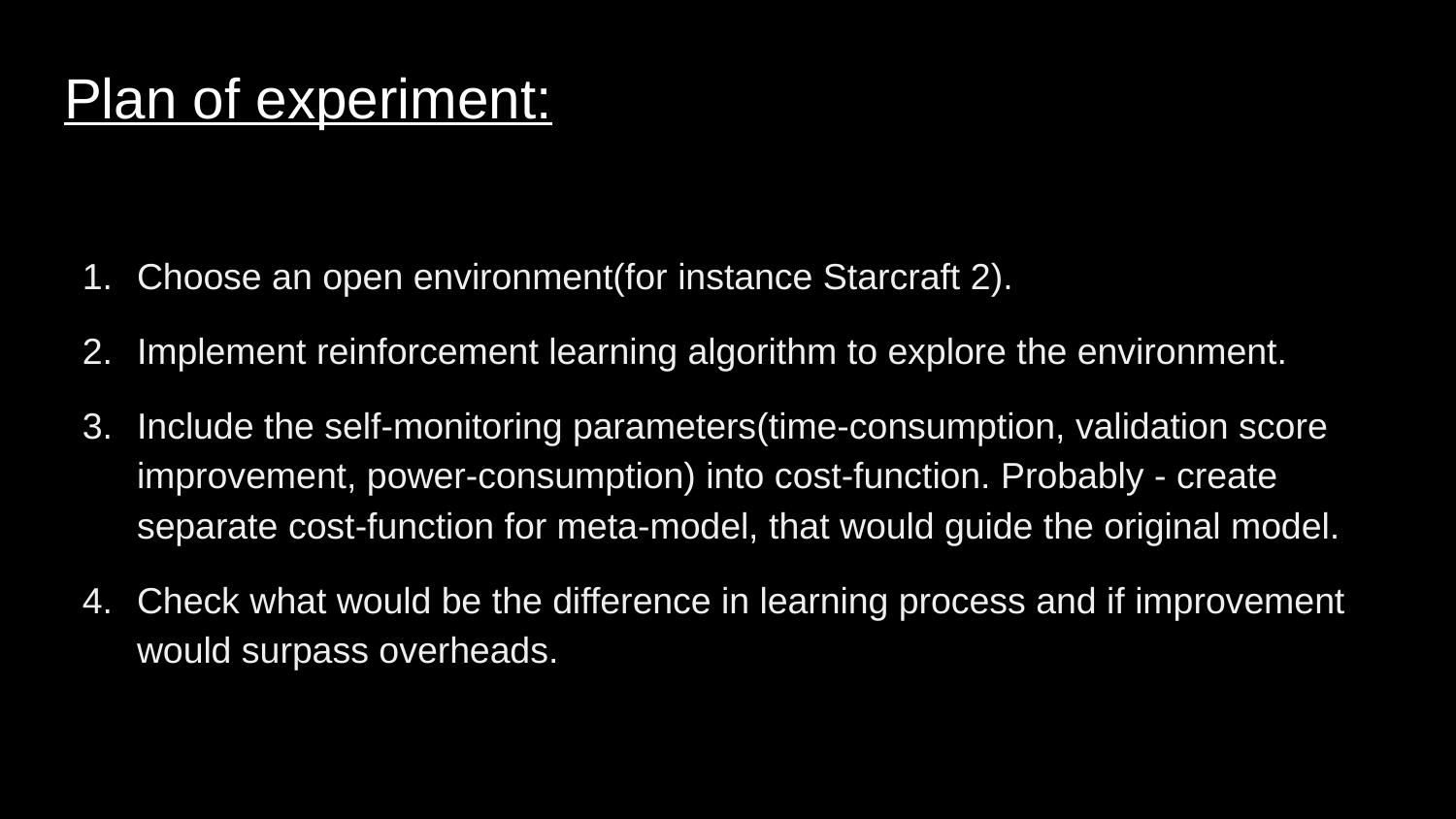

# Plan of experiment:
Choose an open environment(for instance Starcraft 2).
Implement reinforcement learning algorithm to explore the environment.
Include the self-monitoring parameters(time-consumption, validation score improvement, power-consumption) into cost-function. Probably - create separate cost-function for meta-model, that would guide the original model.
Check what would be the difference in learning process and if improvement would surpass overheads.